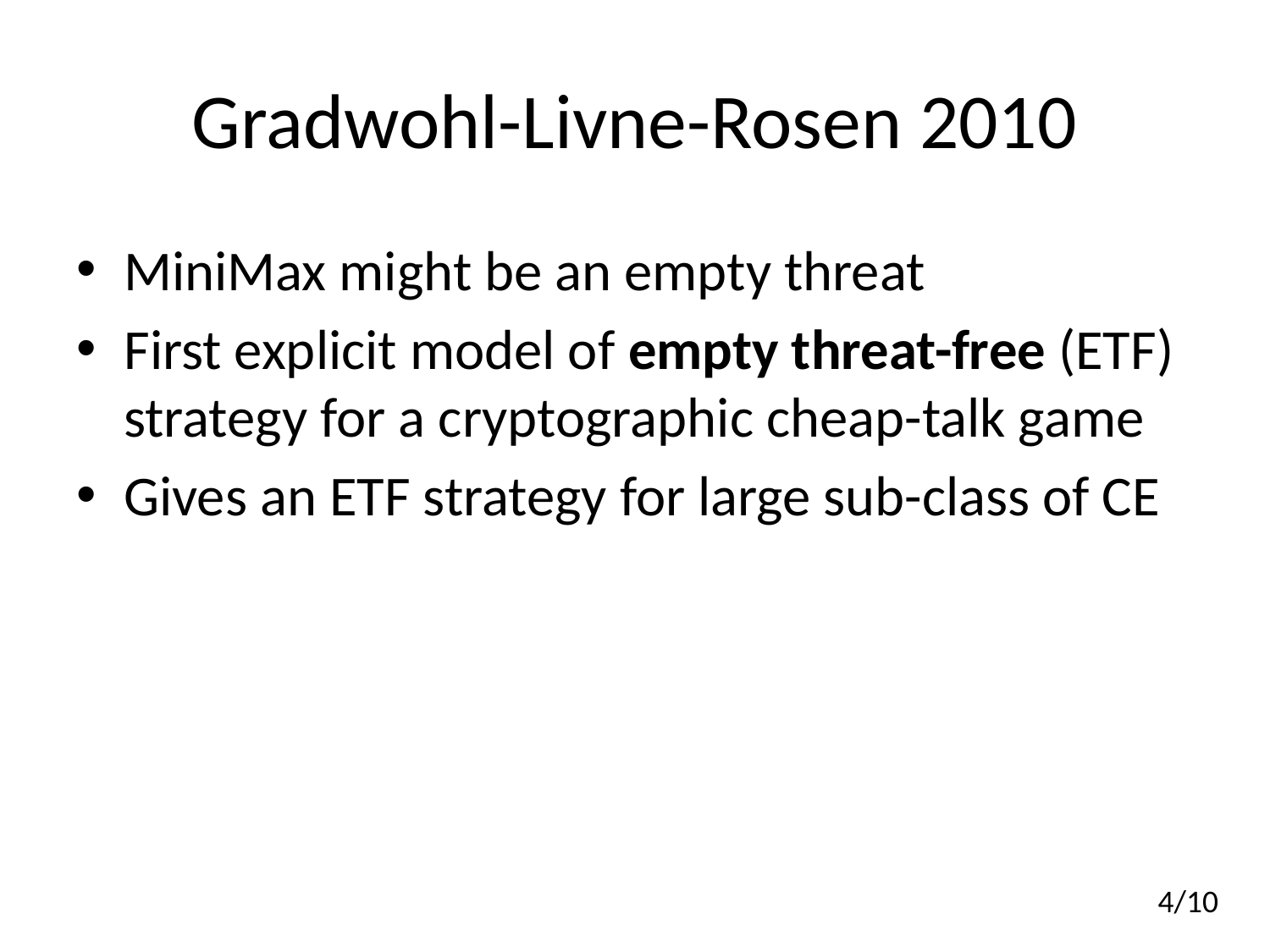

# Gradwohl-Livne-Rosen 2010
MiniMax might be an empty threat
First explicit model of empty threat-free (ETF) strategy for a cryptographic cheap-talk game
Gives an ETF strategy for large sub-class of CE
4/10